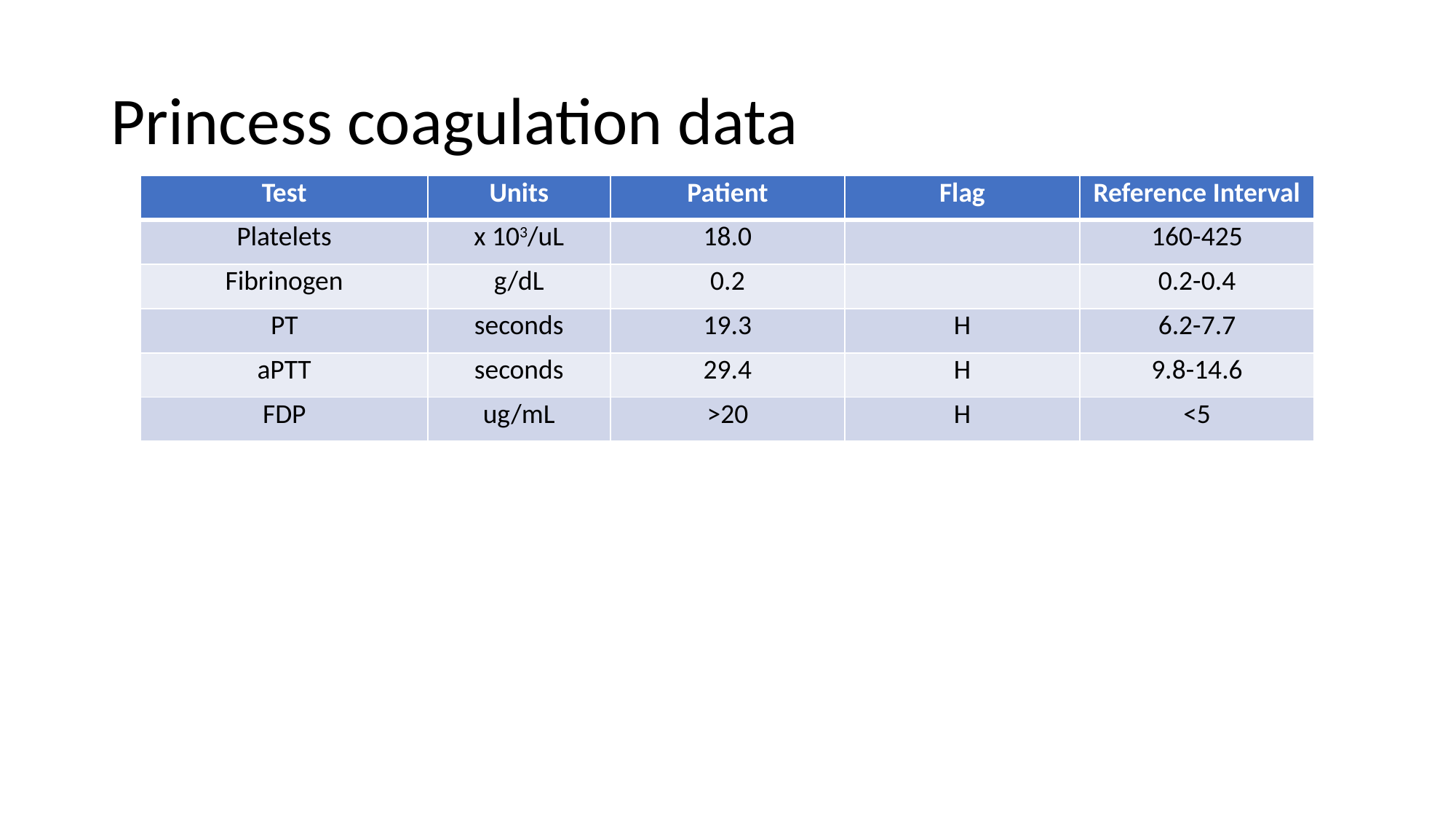

# Princess coagulation data
| Test | Units | Patient | Flag | Reference Interval |
| --- | --- | --- | --- | --- |
| Platelets | x 103/uL | 18.0 |  | 160-425 |
| Fibrinogen | g/dL | 0.2 |  | 0.2-0.4 |
| PT | seconds | 19.3 | H | 6.2-7.7 |
| aPTT | seconds | 29.4 | H | 9.8-14.6 |
| FDP | ug/mL | >20 | H | <5 |